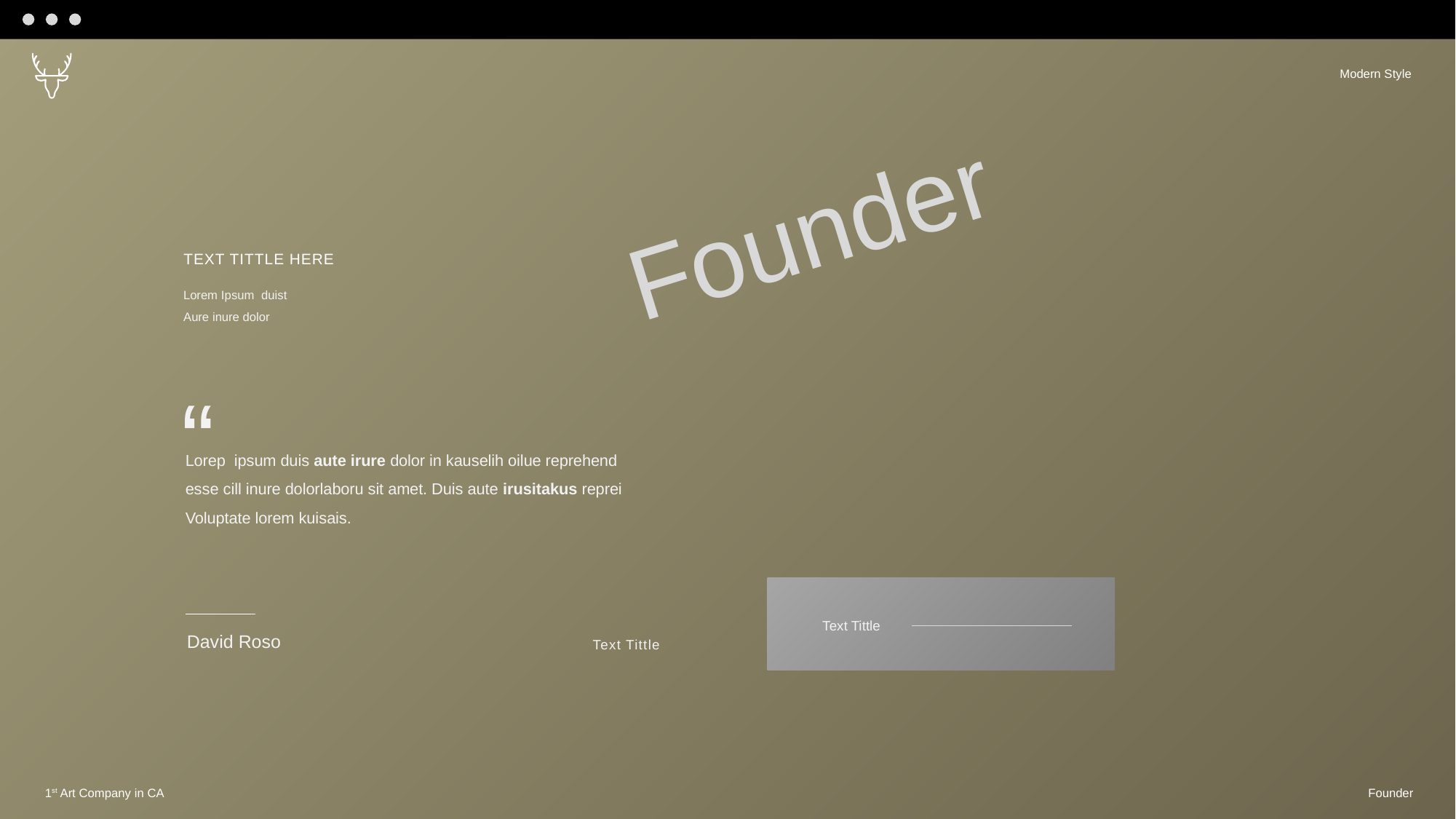

Modern Style
Founder

TEXT TITTLE HERE
Lorem Ipsum  duist
Aure inure dolor
“
Lorep  ipsum duis aute irure dolor in kauselih oilue reprehend
esse cill inure dolorlaboru sit amet. Duis aute irusitakus reprei
Voluptate lorem kuisais.

Text Tittle
David Roso
Text Tittle
1st Art Company in CA
Founder